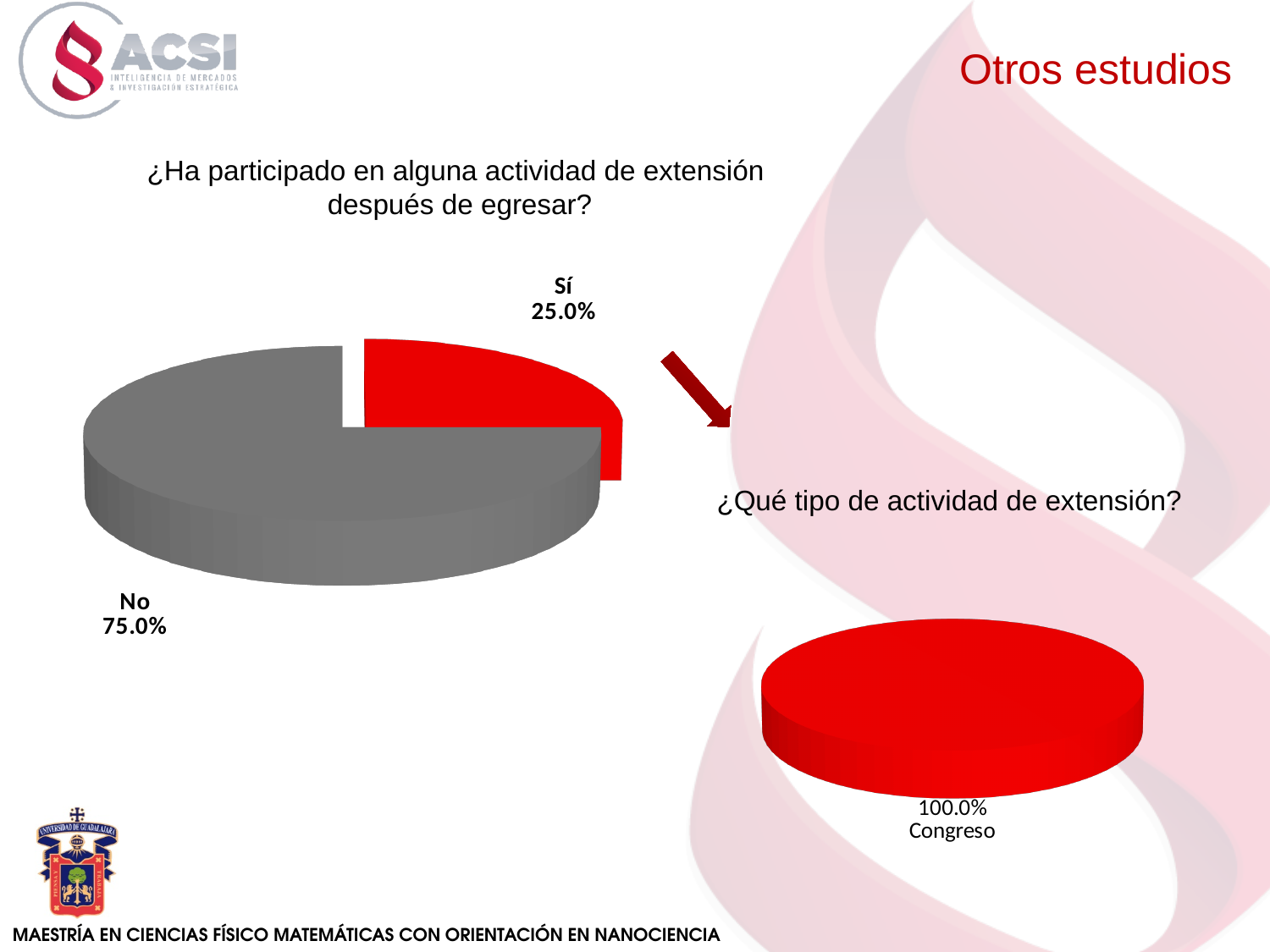

Otros estudios

[unsupported chart]

¿Ha participado en alguna actividad de extensión
después de egresar?

[unsupported chart]

¿Qué tipo de actividad de extensión?